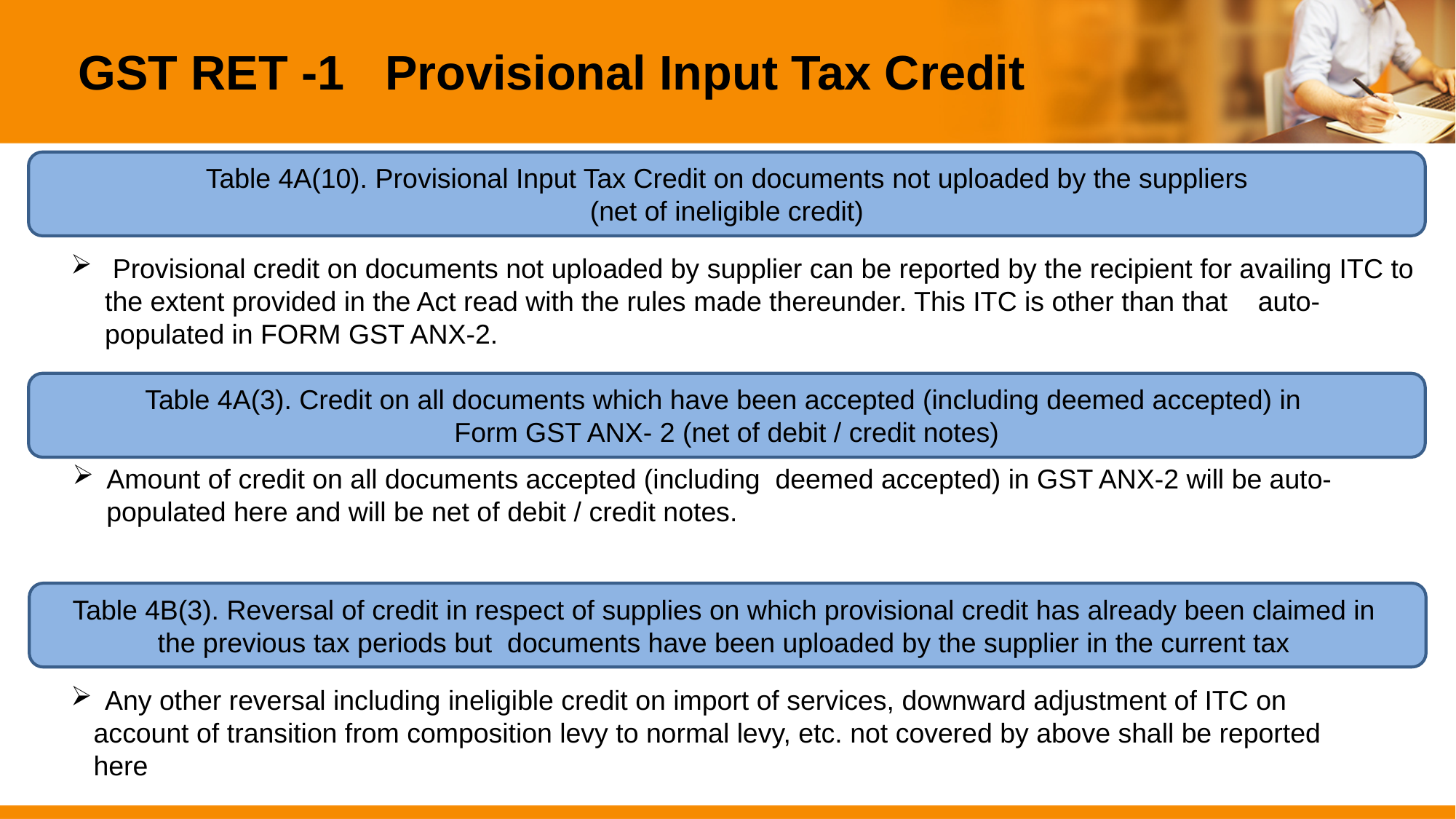

# GST RET -1   Provisional Input Tax Credit
Table 4A(10). Provisional Input Tax Credit on documents not uploaded by the suppliers
(net of ineligible credit)
 Provisional credit on documents not uploaded by supplier can be reported by the recipient for availing ITC to the extent provided in the Act read with the rules made thereunder. This ITC is other than that    auto-populated in FORM GST ANX-2.
Table 4A(3). Credit on all documents which have been accepted (including deemed accepted) in
Form GST ANX- 2 (net of debit / credit notes)
Amount of credit on all documents accepted (including  deemed accepted) in GST ANX-2 will be auto- populated here and will be net of debit / credit notes.
Table 4B(3). Reversal of credit in respect of supplies on which provisional credit has already been claimed in
the previous tax periods but  documents have been uploaded by the supplier in the current tax
Any other reversal including ineligible credit on import of services, downward adjustment of ITC on
   account of transition from composition levy to normal levy, etc. not covered by above shall be reported
   here